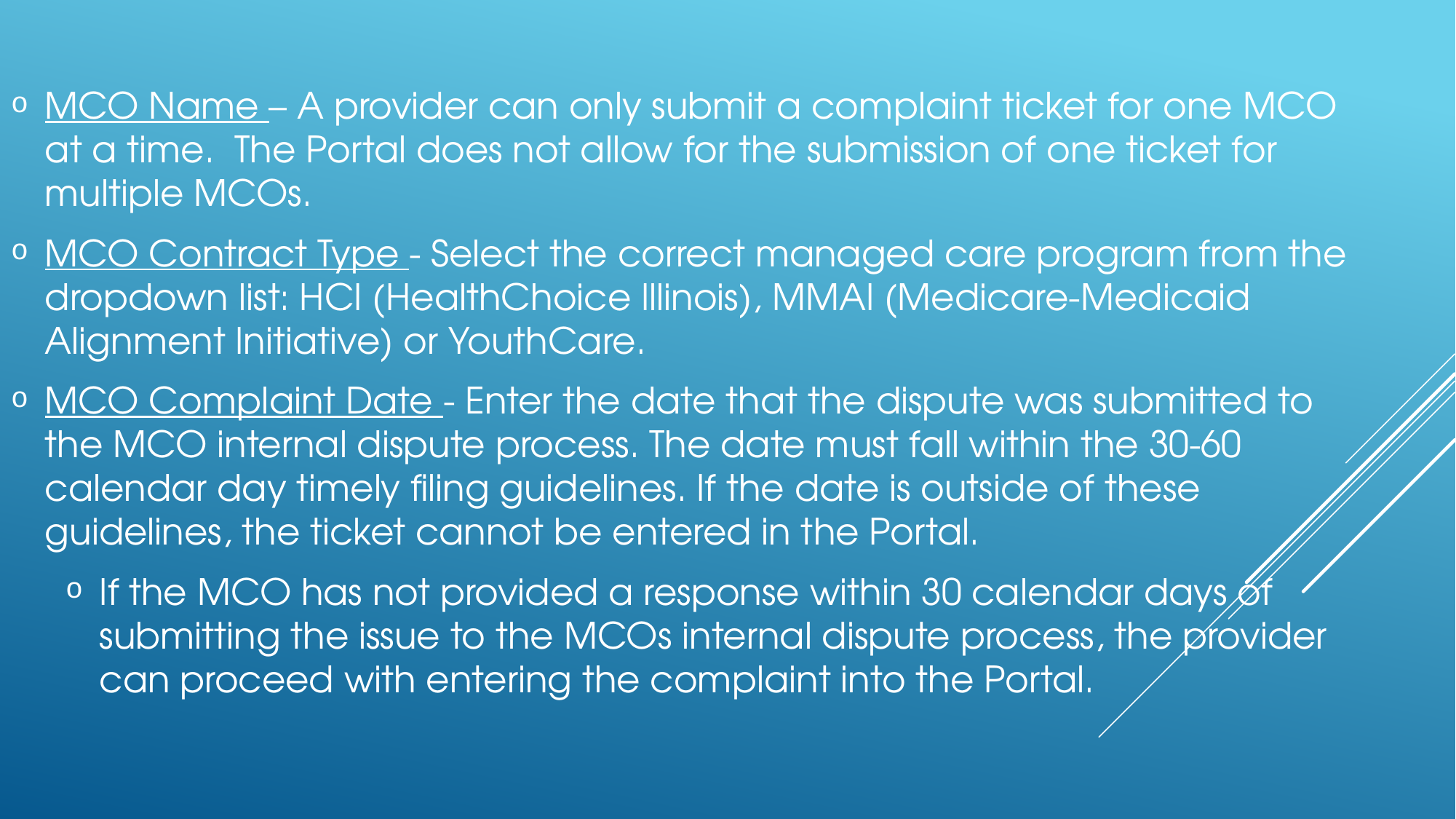

MCO Name – A provider can only submit a complaint ticket for one MCO at a time.  The Portal does not allow for the submission of one ticket for multiple MCOs.
MCO Contract Type - Select the correct managed care program from the dropdown list: HCI (HealthChoice Illinois), MMAI (Medicare-Medicaid Alignment Initiative) or YouthCare.
MCO Complaint Date - Enter the date that the dispute was submitted to the MCO internal dispute process. The date must fall within the 30-60 calendar day timely filing guidelines. If the date is outside of these guidelines, the ticket cannot be entered in the Portal.
If the MCO has not provided a response within 30 calendar days of submitting the issue to the MCOs internal dispute process, the provider can proceed with entering the complaint into the Portal.